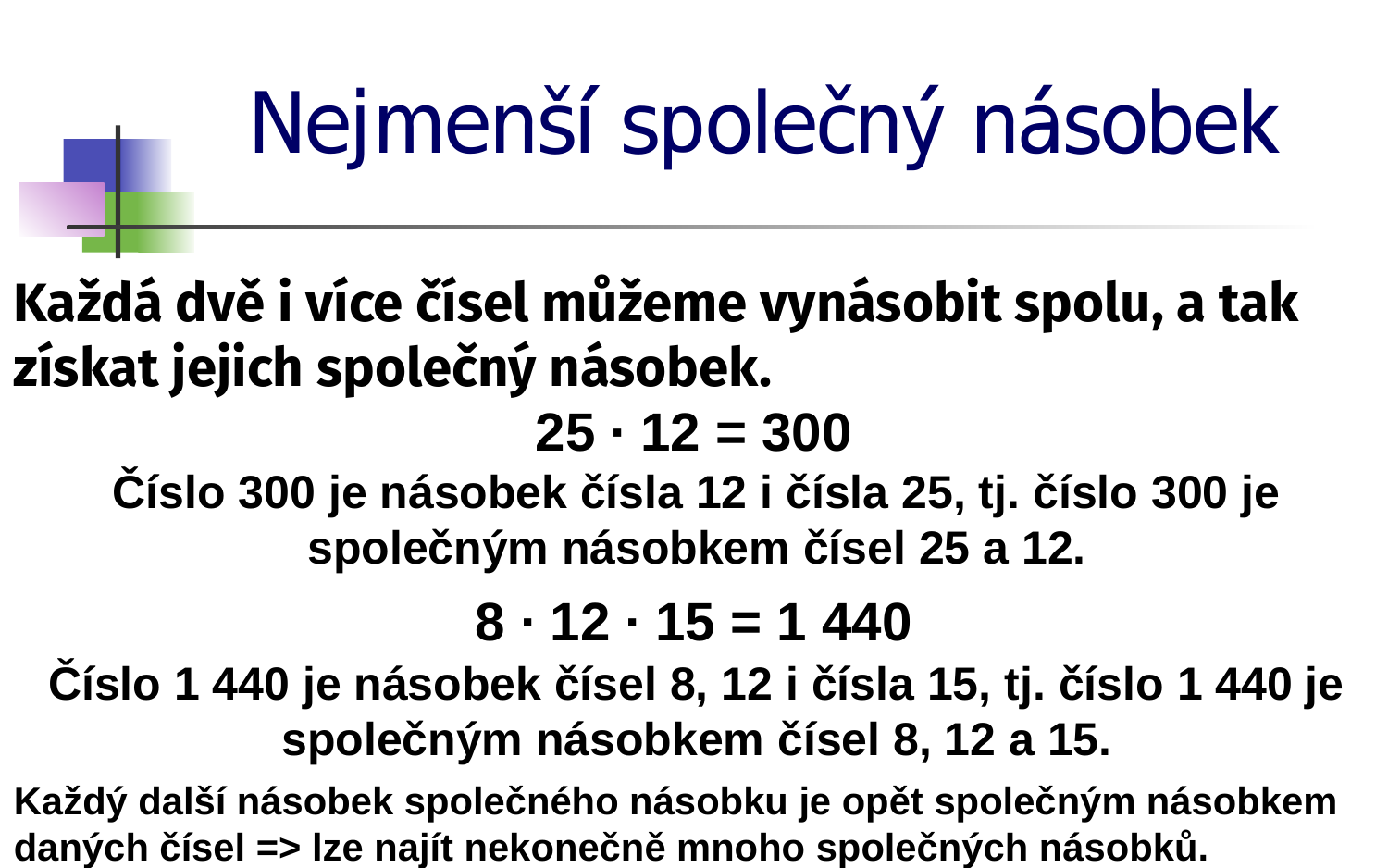

# Nejmenší společný násobek
Každá dvě i více čísel můžeme vynásobit spolu, a tak získat jejich společný násobek.
25 ∙ 12 = 300
Číslo 300 je násobek čísla 12 i čísla 25, tj. číslo 300 je společným násobkem čísel 25 a 12.
8 ∙ 12 ∙ 15 = 1 440
Číslo 1 440 je násobek čísel 8, 12 i čísla 15, tj. číslo 1 440 je společným násobkem čísel 8, 12 a 15.
Každý další násobek společného násobku je opět společným násobkem daných čísel => lze najít nekonečně mnoho společných násobků.